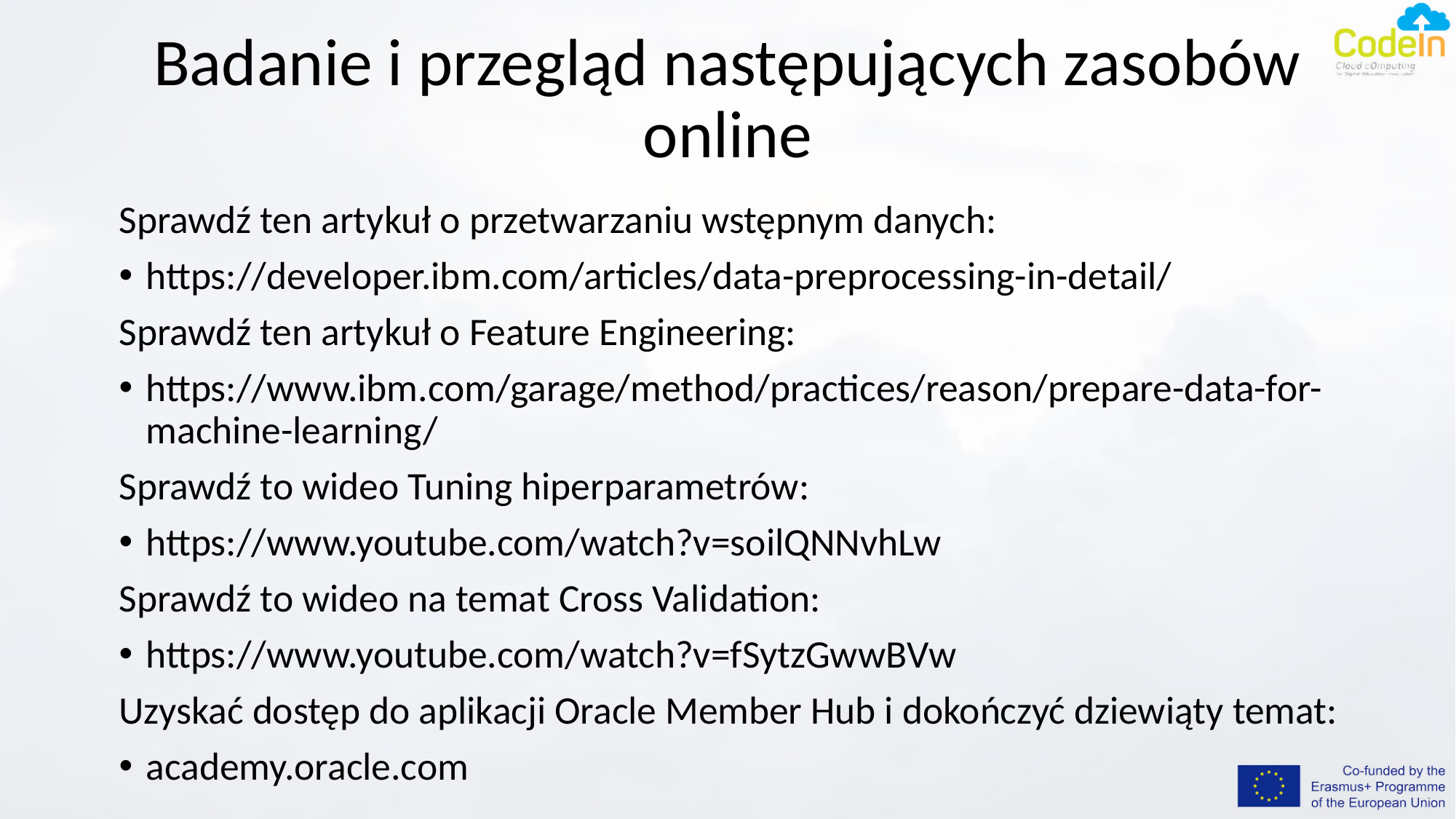

# Badanie i przegląd następujących zasobów online
Sprawdź ten artykuł o przetwarzaniu wstępnym danych:
https://developer.ibm.com/articles/data-preprocessing-in-detail/
Sprawdź ten artykuł o Feature Engineering:
https://www.ibm.com/garage/method/practices/reason/prepare-data-for-machine-learning/
Sprawdź to wideo Tuning hiperparametrów:
https://www.youtube.com/watch?v=soilQNNvhLw
Sprawdź to wideo na temat Cross Validation:
https://www.youtube.com/watch?v=fSytzGwwBVw
Uzyskać dostęp do aplikacji Oracle Member Hub i dokończyć dziewiąty temat:
academy.oracle.com